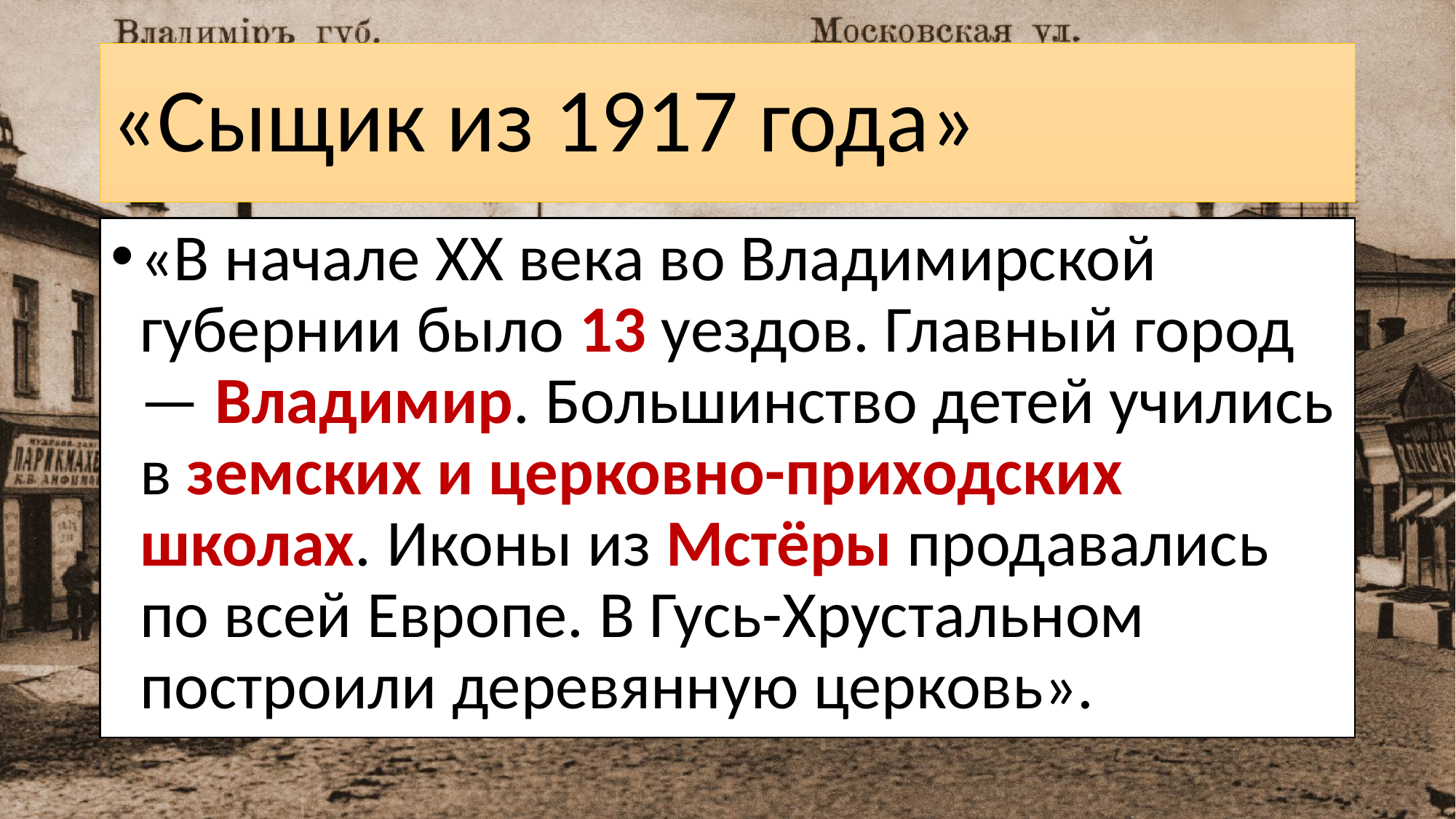

# «Сыщик из 1917 года»
«В начале XX века во Владимирской губернии было 13 уездов. Главный город — Владимир. Большинство детей учились в земских и церковно-приходских школах. Иконы из Мстёры продавались по всей Европе. В Гусь-Хрустальном построили деревянную церковь».